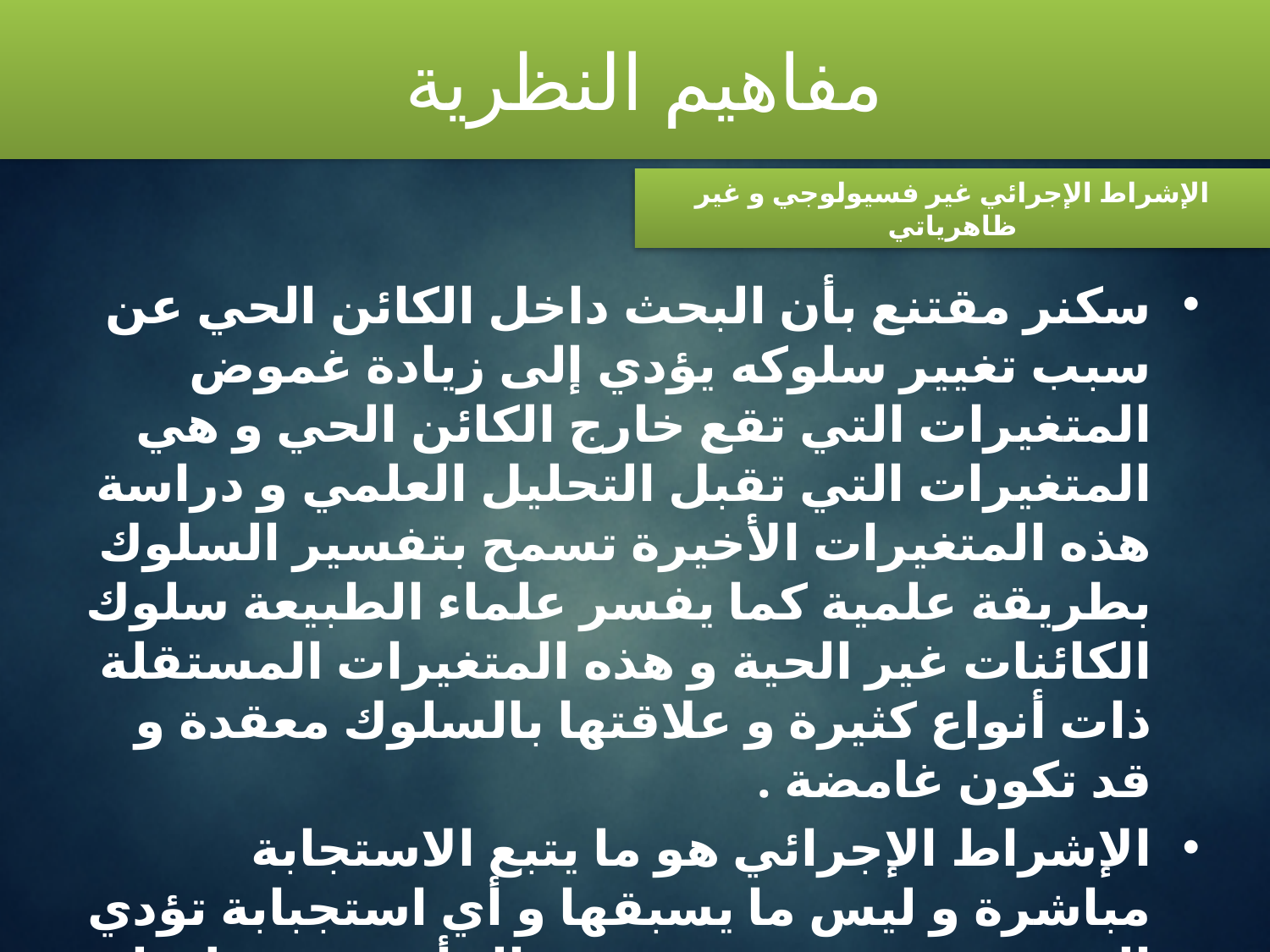

مفاهيم النظرية
الإشراط الإجرائي غير فسيولوجي و غير ظاهرياتي
سكنر مقتنع بأن البحث داخل الكائن الحي عن سبب تغيير سلوكه يؤدي إلى زيادة غموض المتغيرات التي تقع خارج الكائن الحي و هي المتغيرات التي تقبل التحليل العلمي و دراسة هذه المتغيرات الأخيرة تسمح بتفسير السلوك بطريقة علمية كما يفسر علماء الطبيعة سلوك الكائنات غير الحية و هذه المتغيرات المستقلة ذات أنواع كثيرة و علاقتها بالسلوك معقدة و قد تكون غامضة .
الإشراط الإجرائي هو ما يتبع الاستجابة مباشرة و ليس ما يسبقها و أي استجبابة تؤدي إلى تعزيز قوي . في تجربة الفأر سيضغط على الرافعة للحصول على طعامه و سيميل بدرجة اكبر إلى ضغط الرافعة مرة أخرى فالذي سوف يتغير هو الإحتمال المستقبلي للاستجابة من نفس الفئة .